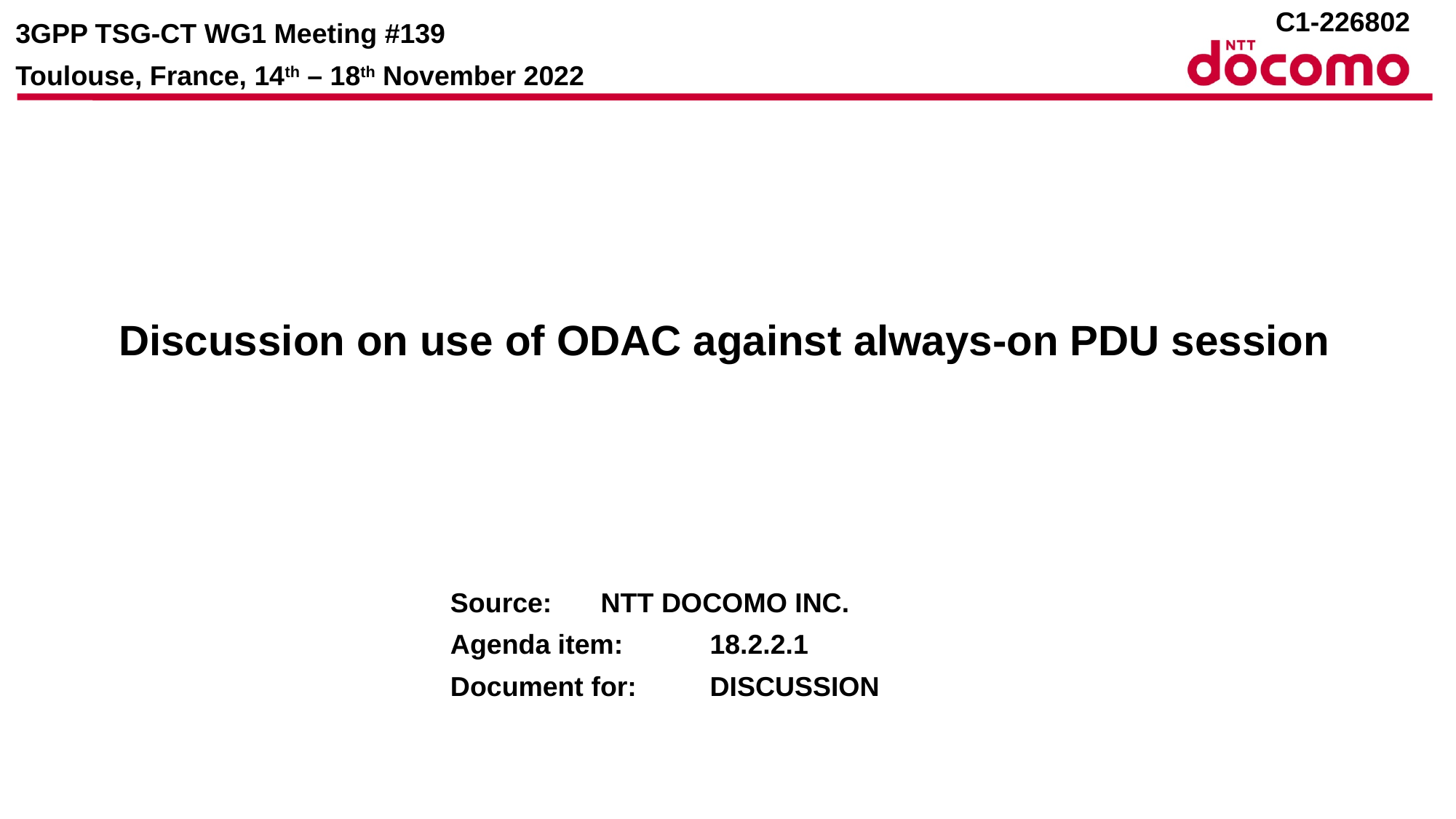

C1-226802
3GPP TSG-CT WG1 Meeting #139
Toulouse, France, 14th – 18th November 2022

# Discussion on use of ODAC against always-on PDU session
Source:	NTT DOCOMO INC.
Agenda item:	18.2.2.1
Document for:	DISCUSSION